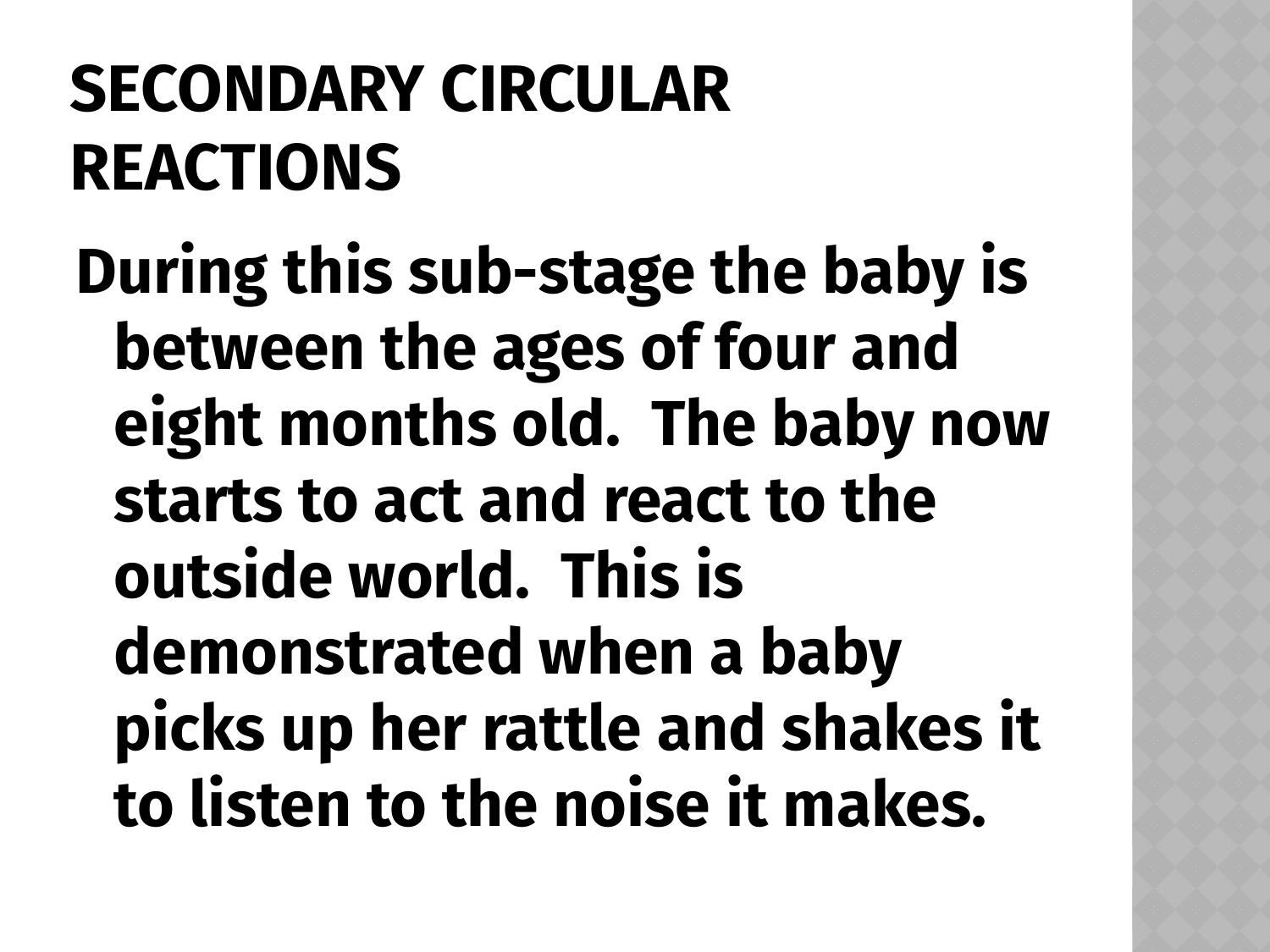

# Secondary Circular Reactions
During this sub-stage the baby is between the ages of four and eight months old.  The baby now starts to act and react to the outside world.  This is demonstrated when a baby picks up her rattle and shakes it to listen to the noise it makes.